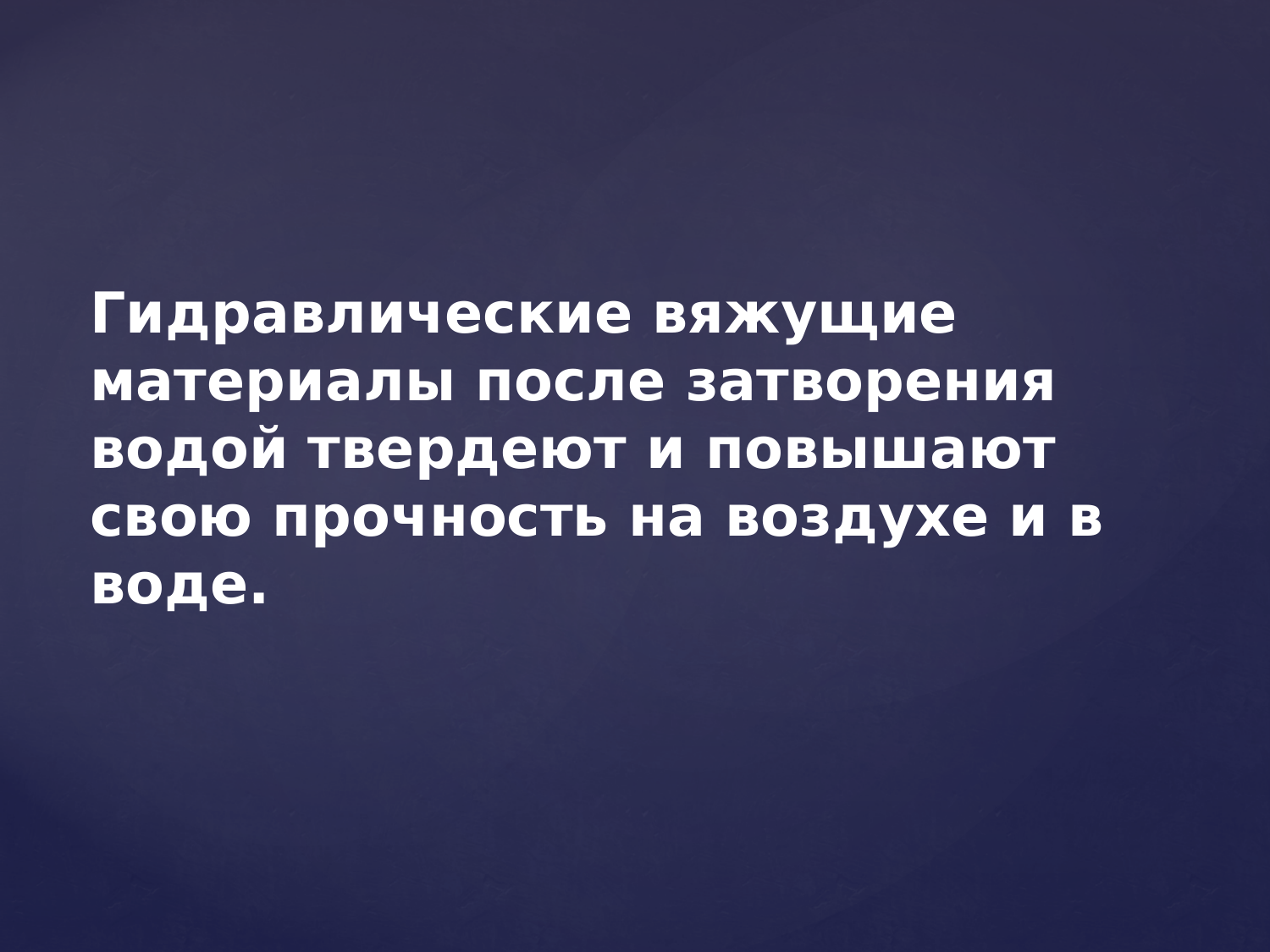

Гидравлические вяжущие материалы после затворения водой твердеют и повышают свою прочность на воздухе и в воде.